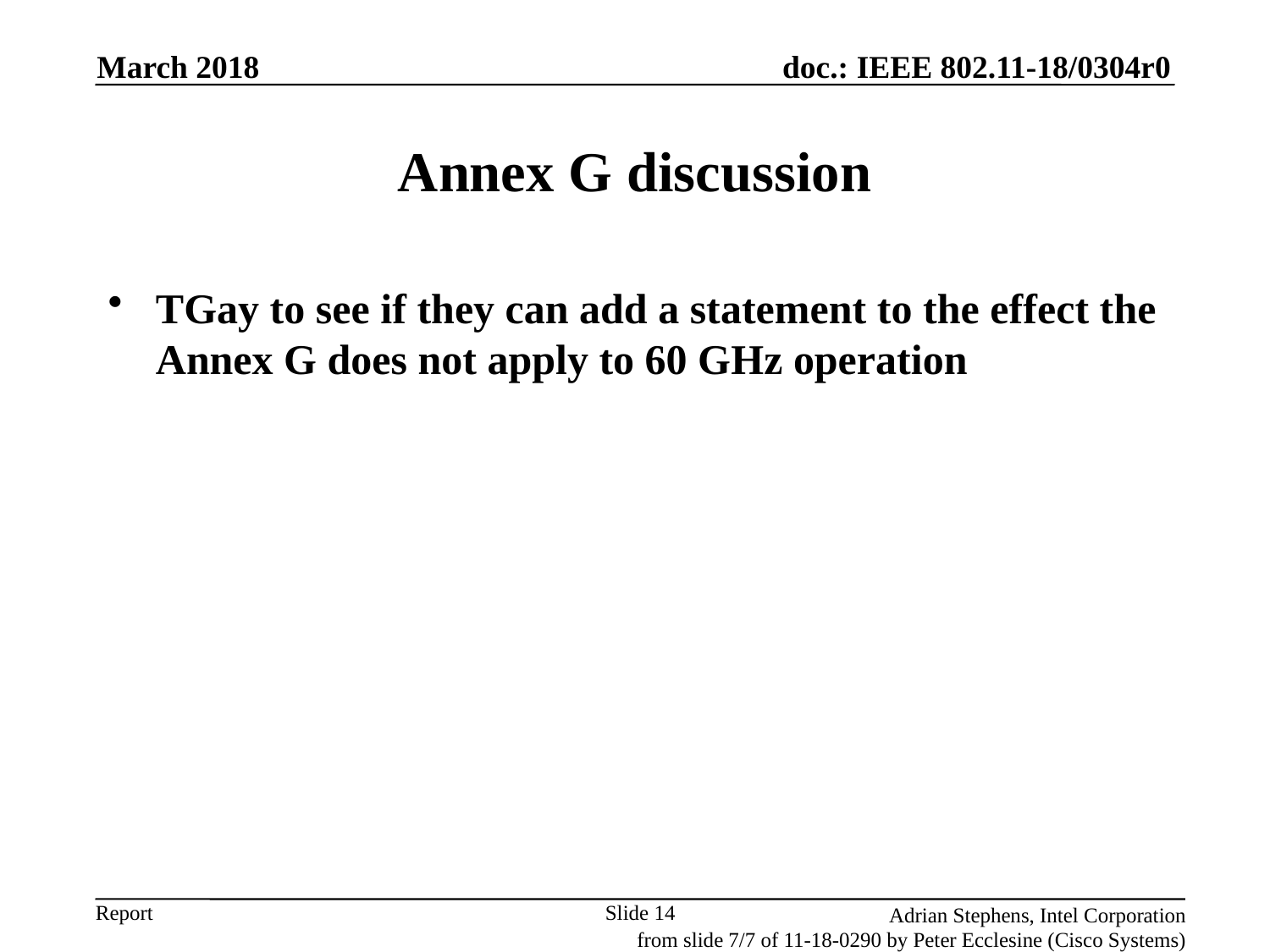

March 2018
# Annex G discussion
TGay to see if they can add a statement to the effect the Annex G does not apply to 60 GHz operation
Slide 14
Adrian Stephens, Intel Corporation
from slide 7/7 of 11-18-0290 by Peter Ecclesine (Cisco Systems)